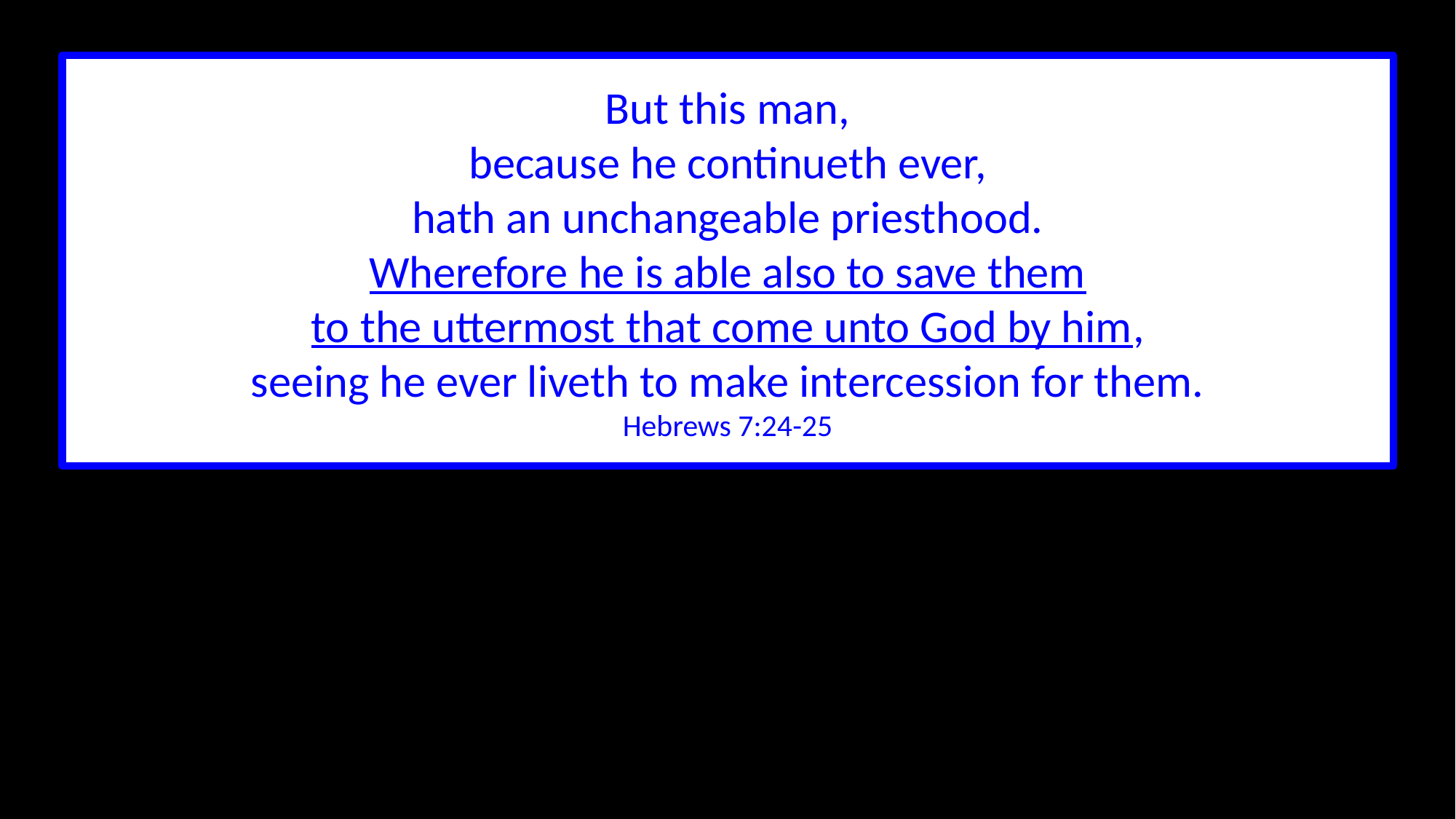

But this man,
because he continueth ever,
hath an unchangeable priesthood.
Wherefore he is able also to save them
to the uttermost that come unto God by him,
seeing he ever liveth to make intercession for them.
Hebrews 7:24-25